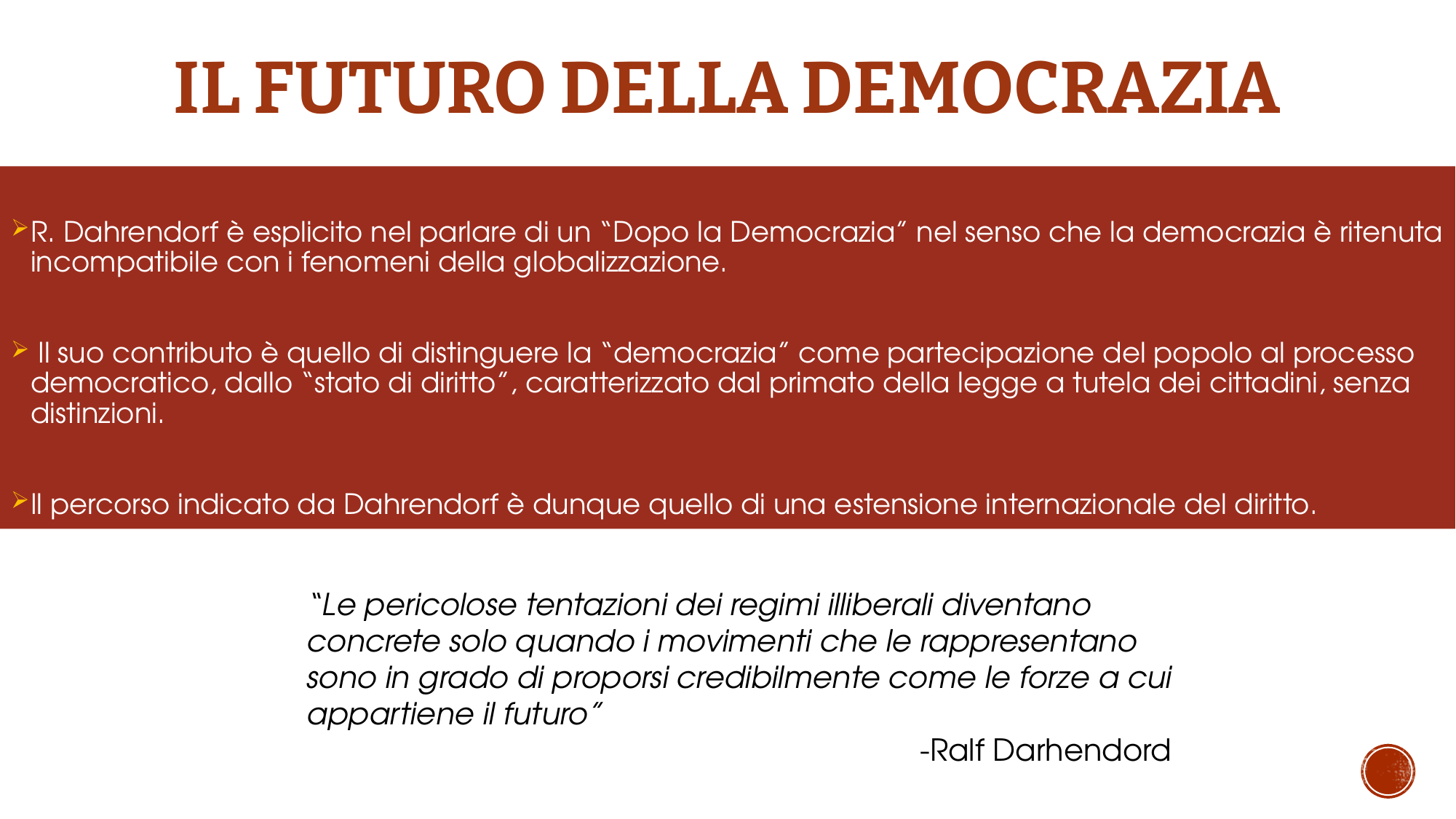

# Il futuro della Democrazia

R. Dahrendorf è esplicito nel parlare di un “Dopo la Democrazia” nel senso che la democrazia è ritenuta incompatibile con i fenomeni della globalizzazione.

 Il suo contributo è quello di distinguere la “democrazia” come partecipazione del popolo al processo democratico, dallo “stato di diritto”, caratterizzato dal primato della legge a tutela dei cittadini, senza distinzioni.

Il percorso indicato da Dahrendorf è dunque quello di una estensione internazionale del diritto.

“Le pericolose tentazioni dei regimi illiberali diventano concrete solo quando i movimenti che le rappresentano sono in grado di proporsi credibilmente come le forze a cui appartiene il futuro”
-Ralf Darhendord